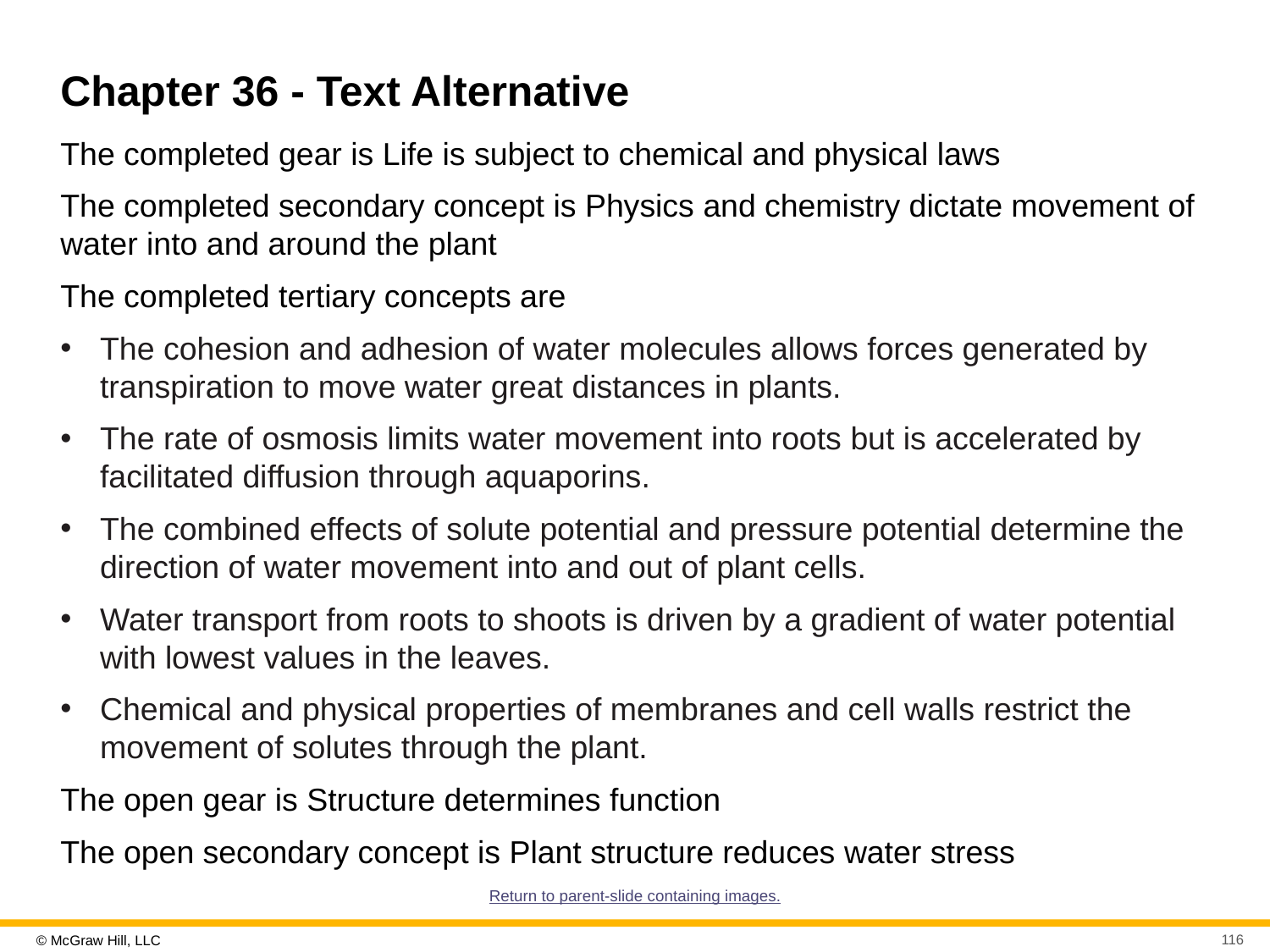

# Chapter 36 - Text Alternative
The completed gear is Life is subject to chemical and physical laws
The completed secondary concept is Physics and chemistry dictate movement of water into and around the plant
The completed tertiary concepts are
The cohesion and adhesion of water molecules allows forces generated by transpiration to move water great distances in plants.
The rate of osmosis limits water movement into roots but is accelerated by facilitated diffusion through aquaporins.
The combined effects of solute potential and pressure potential determine the direction of water movement into and out of plant cells.
Water transport from roots to shoots is driven by a gradient of water potential with lowest values in the leaves.
Chemical and physical properties of membranes and cell walls restrict the movement of solutes through the plant.
The open gear is Structure determines function
The open secondary concept is Plant structure reduces water stress
Return to parent-slide containing images.
116